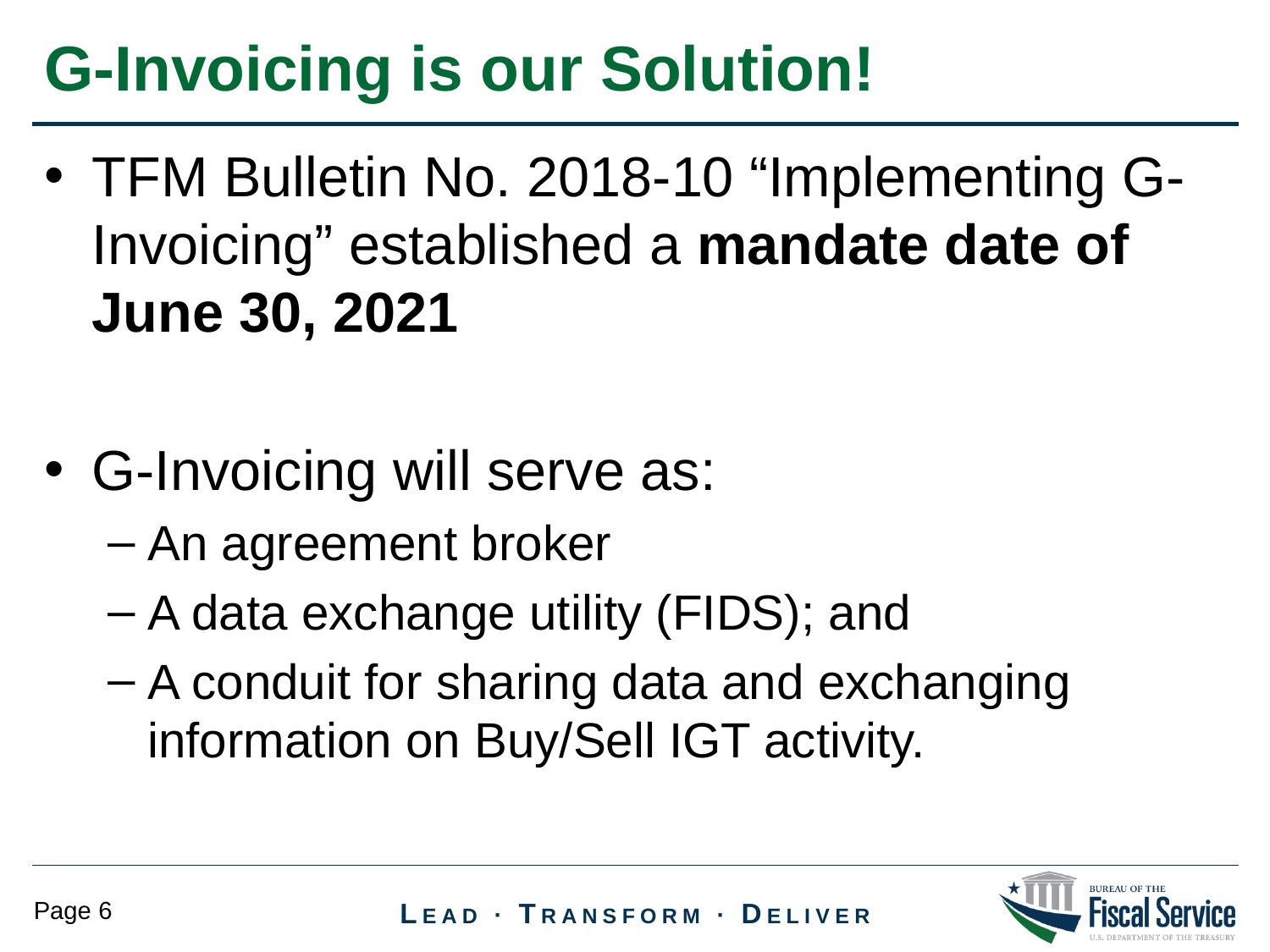

G-Invoicing is our Solution!
TFM Bulletin No. 2018-10 “Implementing G-Invoicing” established a mandate date of June 30, 2021

G-Invoicing will serve as:
An agreement broker
A data exchange utility (FIDS); and
A conduit for sharing data and exchanging information on Buy/Sell IGT activity.